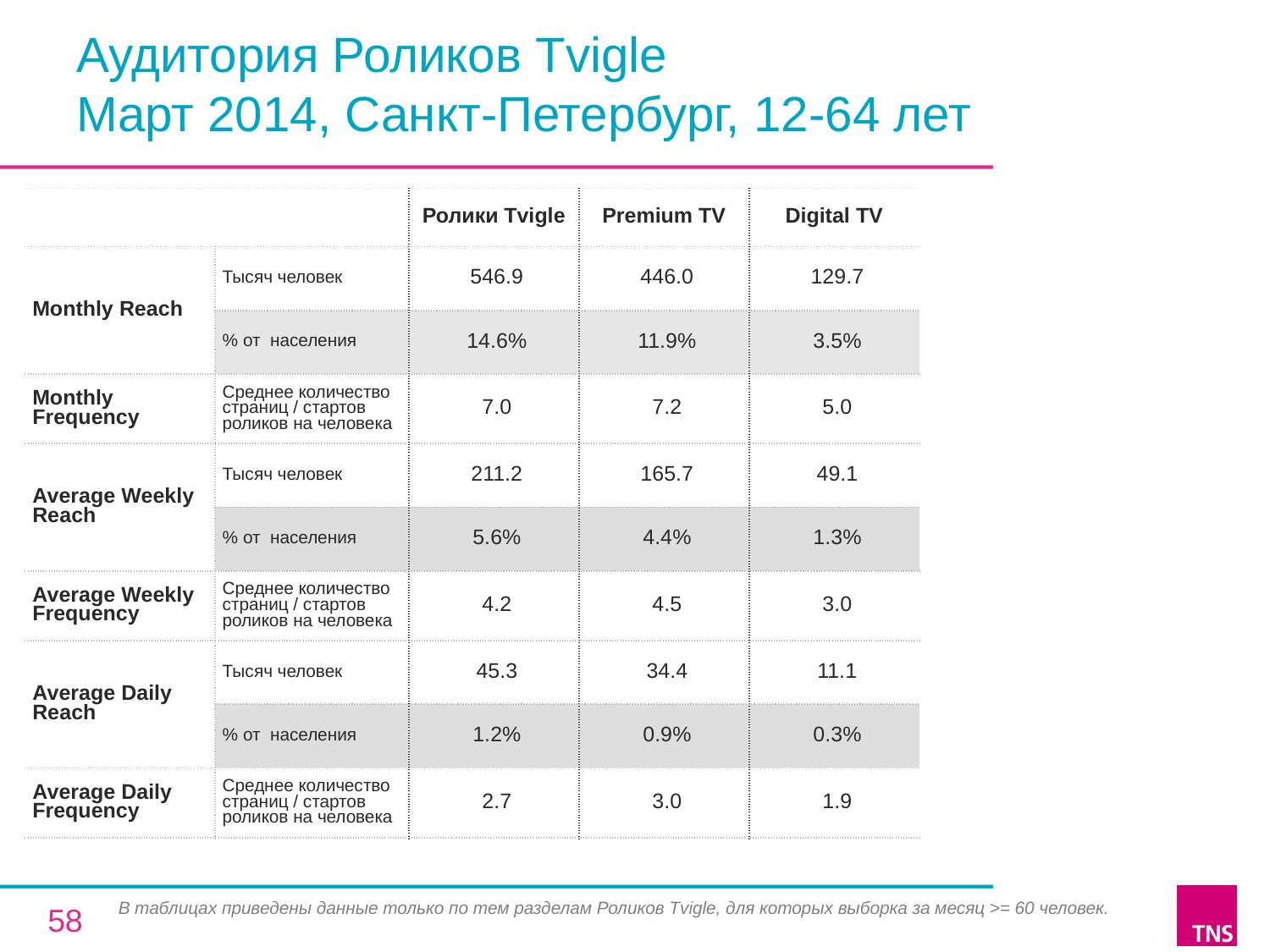

# Аудитория Роликов Tvigle Март 2014, Санкт-Петербург, 12-64 лет
|  |  | Ролики Tvigle | Premium TV | Digital TV |
| --- | --- | --- | --- | --- |
| Monthly Reach | Тысяч человек | 546.9 | 446.0 | 129.7 |
|  | % от населения | 14.6% | 11.9% | 3.5% |
| Monthly Frequency | Среднее количество страниц / стартов роликов на человека | 7.0 | 7.2 | 5.0 |
| Average Weekly Reach | Тысяч человек | 211.2 | 165.7 | 49.1 |
|  | % от населения | 5.6% | 4.4% | 1.3% |
| Average Weekly Frequency | Среднее количество страниц / стартов роликов на человека | 4.2 | 4.5 | 3.0 |
| Average Daily Reach | Тысяч человек | 45.3 | 34.4 | 11.1 |
|  | % от населения | 1.2% | 0.9% | 0.3% |
| Average Daily Frequency | Среднее количество страниц / стартов роликов на человека | 2.7 | 3.0 | 1.9 |
В таблицах приведены данные только по тем разделам Роликов Tvigle, для которых выборка за месяц >= 60 человек.
58